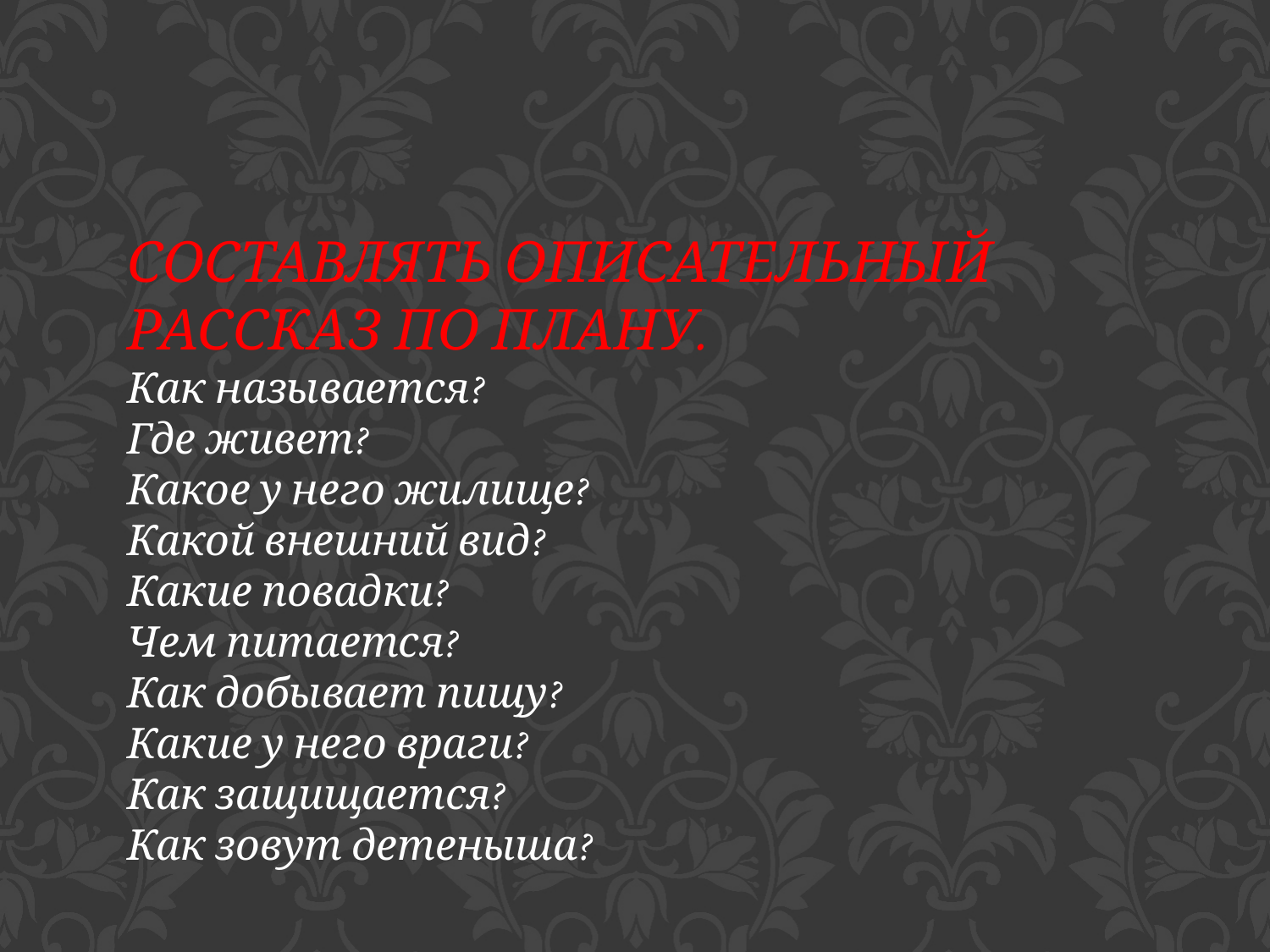

СОСТАВЛЯТЬ ОПИСАТЕЛЬНЫЙ РАССКАЗ ПО ПЛАНУ.
Как называется?
Где живет?
Какое у него жилище?
Какой внешний вид?
Какие повадки?
Чем питается?
Как добывает пищу?
Какие у него враги?
Как защищается?
Как зовут детеныша?